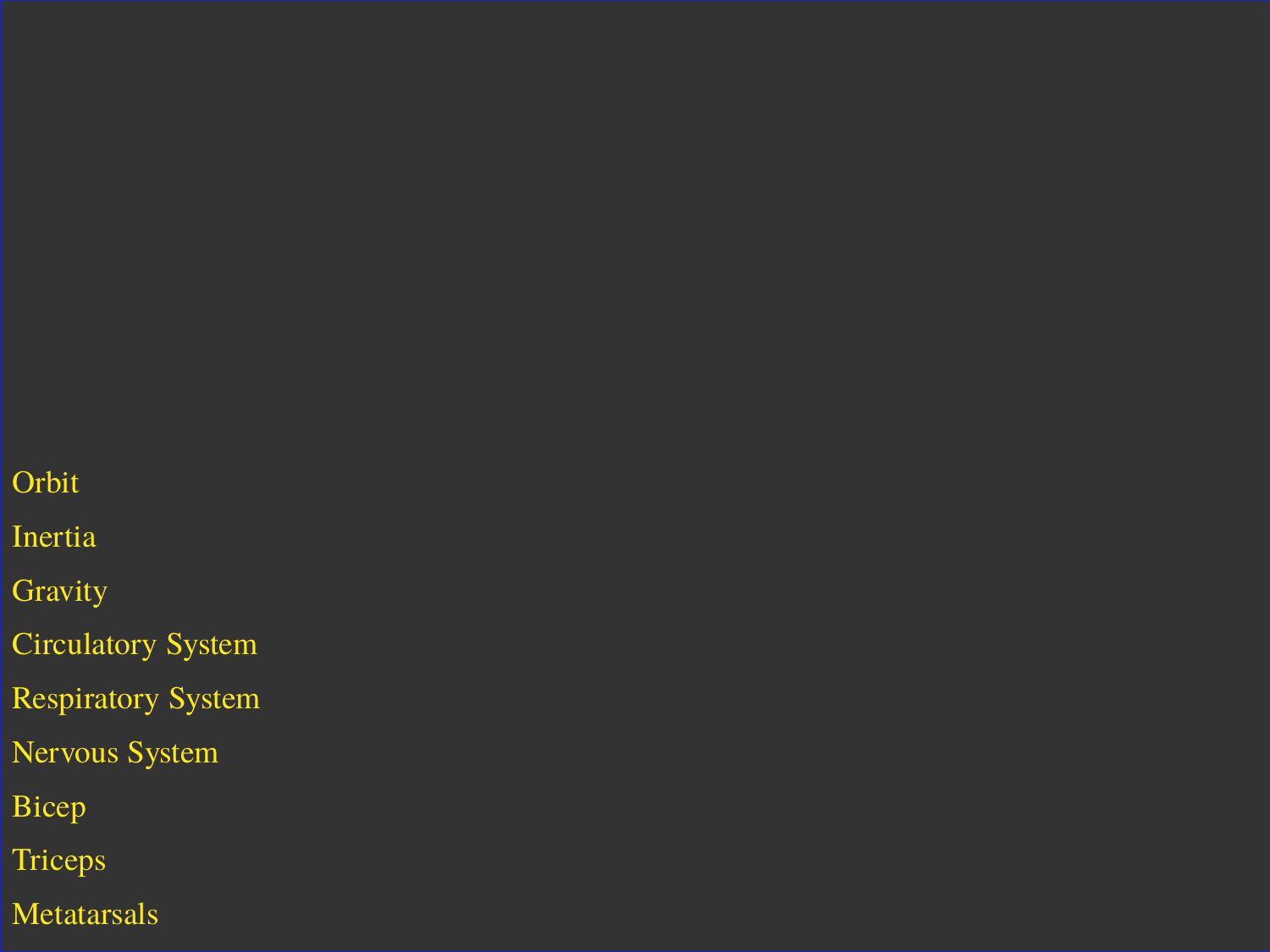

Orbit
Inertia
Gravity
Circulatory System
Respiratory System
Nervous System
Bicep
Triceps
Metatarsals